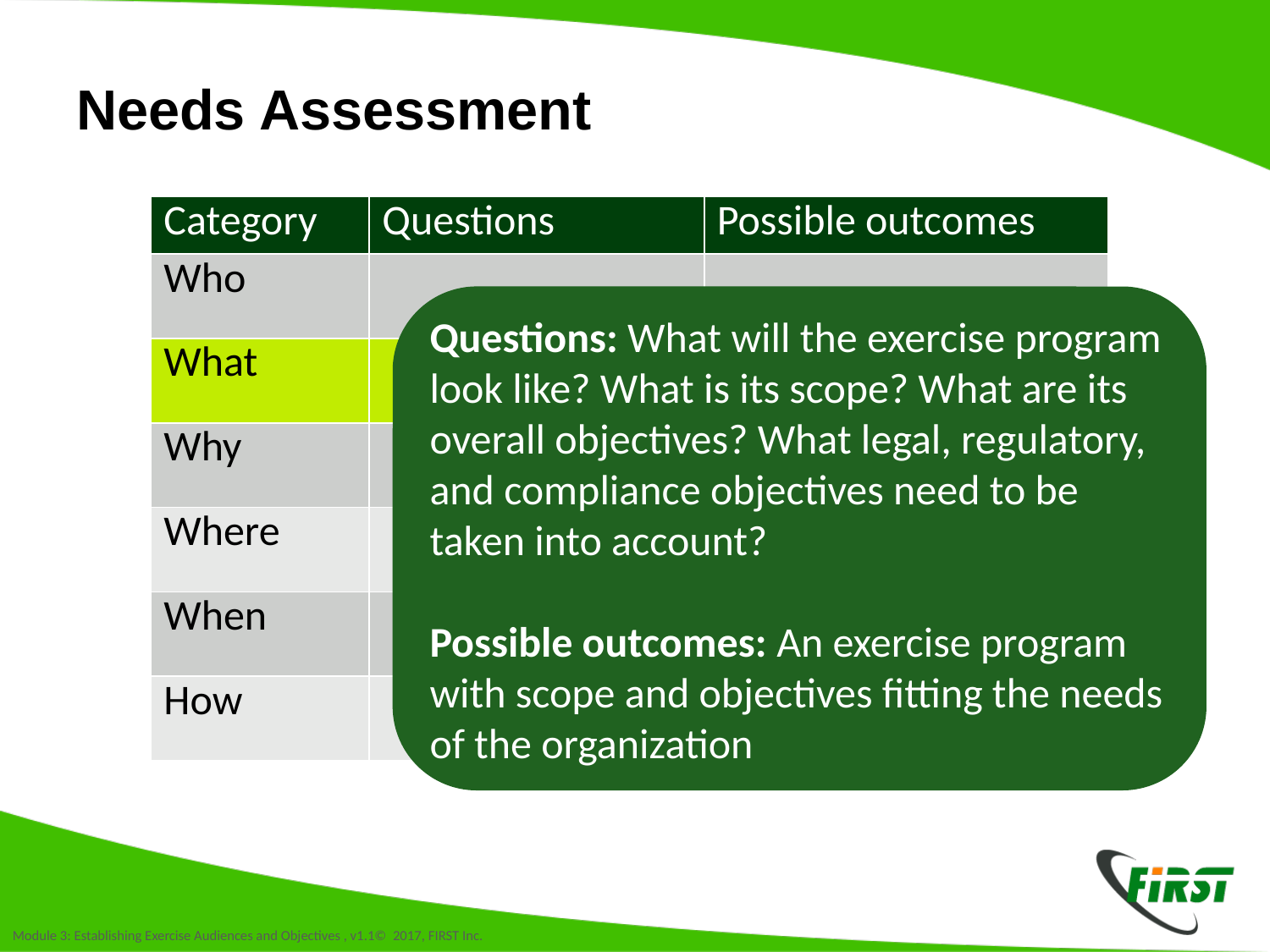

# Needs Assessment
| Category | Questions | Possible outcomes |
| --- | --- | --- |
| Who |  |  |
| What |  |  |
| Why |  |  |
| Where |  |  |
| When |  |  |
| How |  |  |
Questions: What will the exercise program look like? What is its scope? What are its overall objectives? What legal, regulatory, and compliance objectives need to be taken into account?

Possible outcomes: An exercise program with scope and objectives fitting the needs of the organization